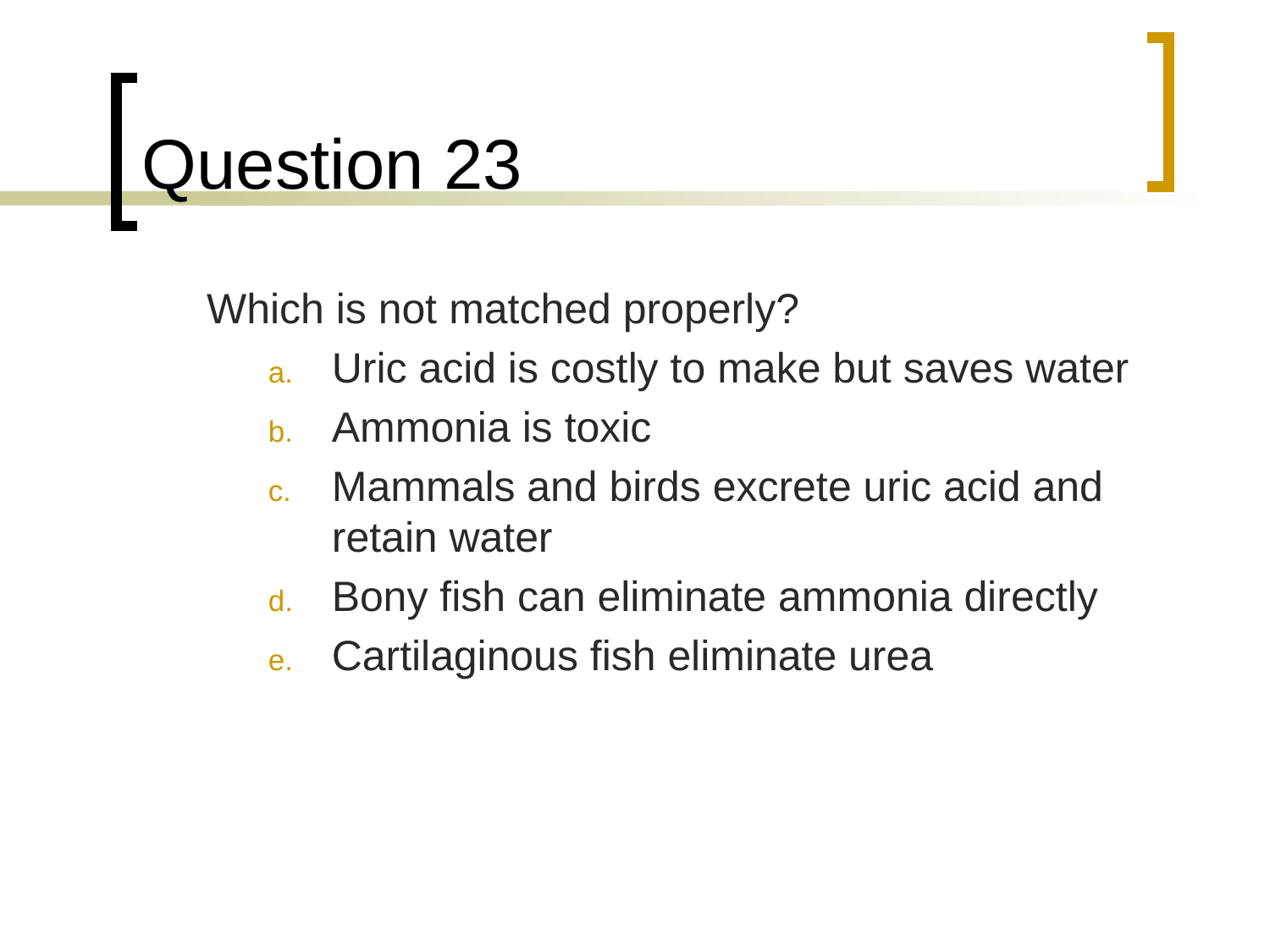

# Question 23
	Which is not matched properly?
Uric acid is costly to make but saves water
Ammonia is toxic
Mammals and birds excrete uric acid and retain water
Bony fish can eliminate ammonia directly
Cartilaginous fish eliminate urea